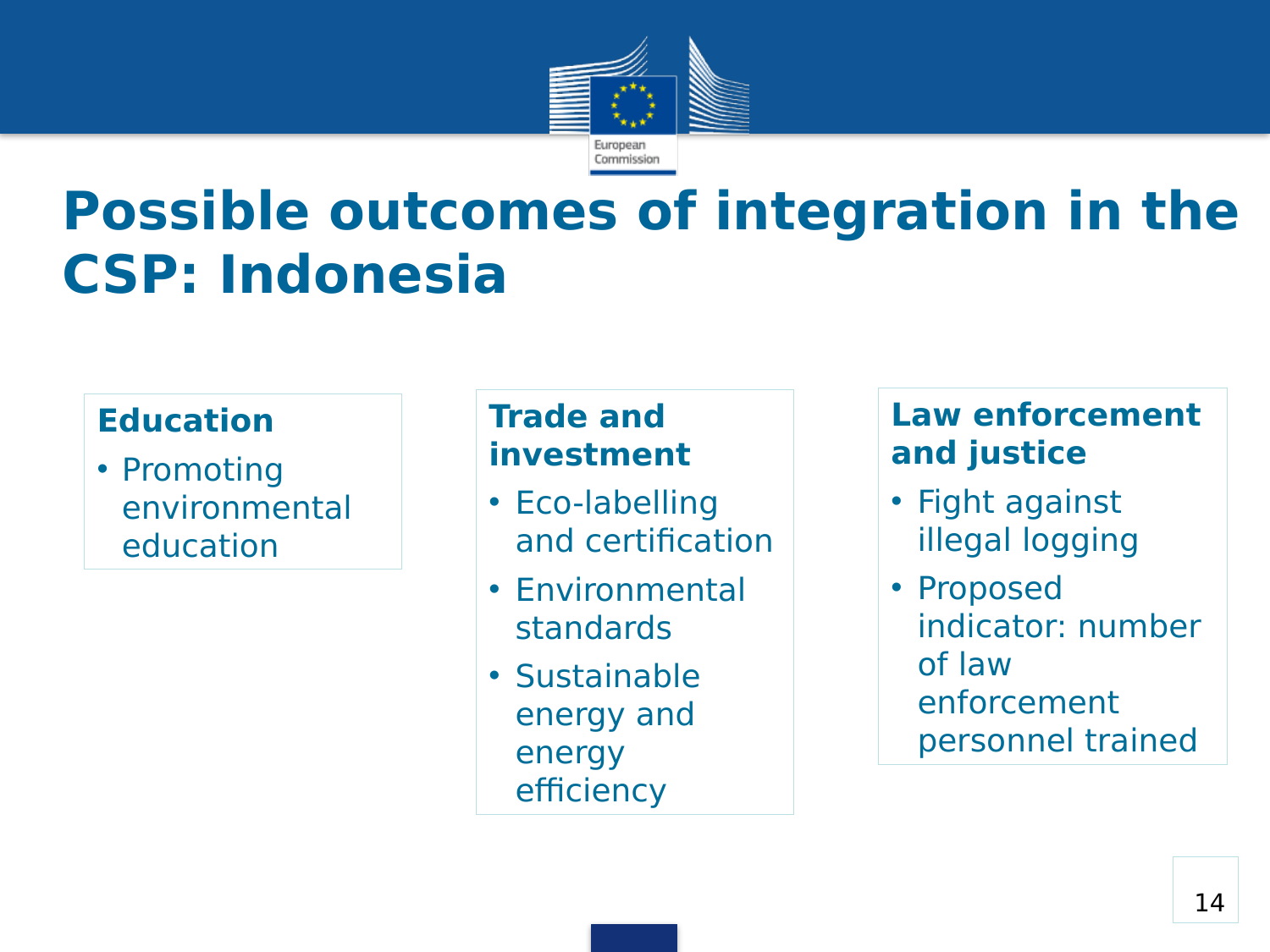

# Possible outcomes of integration in the CSP: Indonesia
Law enforcement and justice
Fight against illegal logging
Proposed indicator: number of law enforcement personnel trained
Trade and investment
Eco-labelling and certification
Environmental standards
Sustainable energy and energy efficiency
Education
Promoting environmental education
14